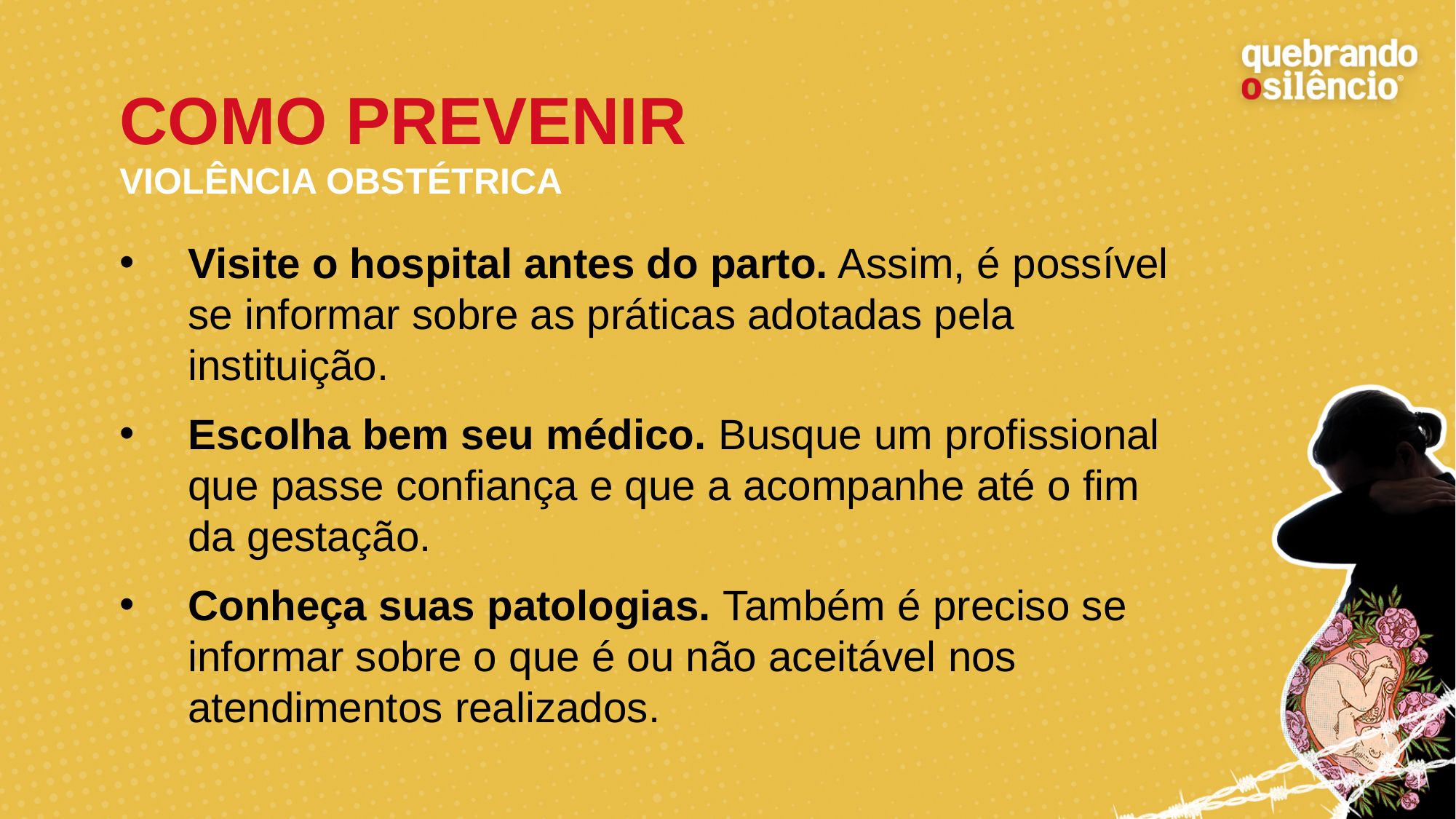

# COMO PREVENIR VIOLÊNCIA OBSTÉTRICA
Visite o hospital antes do parto. Assim, é possível se informar sobre as práticas adotadas pela instituição.
Escolha bem seu médico. Busque um profissional que passe confiança e que a acompanhe até o fim da gestação.
Conheça suas patologias. Também é preciso se informar sobre o que é ou não aceitável nos atendimentos realizados.